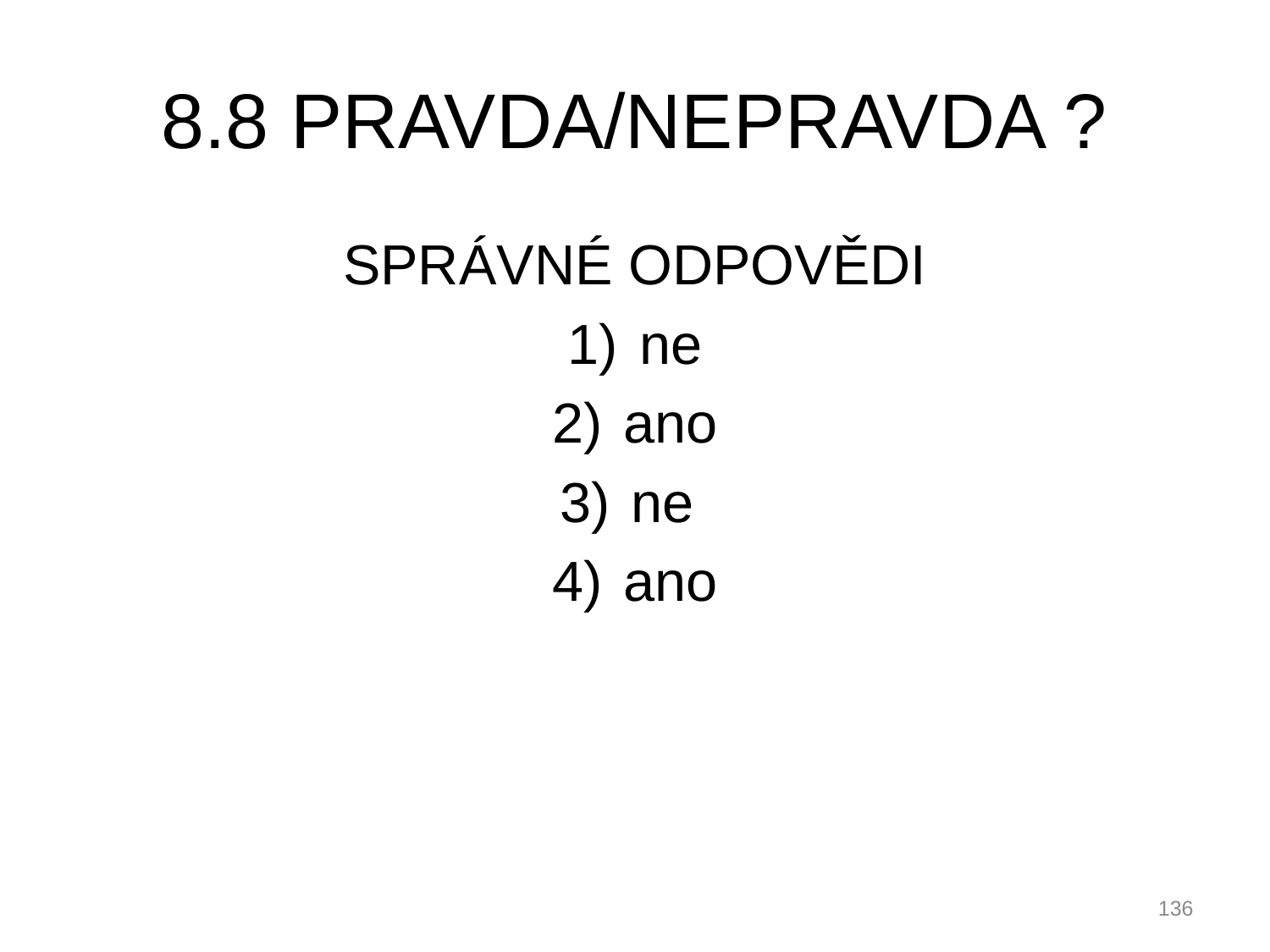

# 8.8 PRAVDA/NEPRAVDA ?
SPRÁVNÉ ODPOVĚDI
ne
ano
ne
ano

136